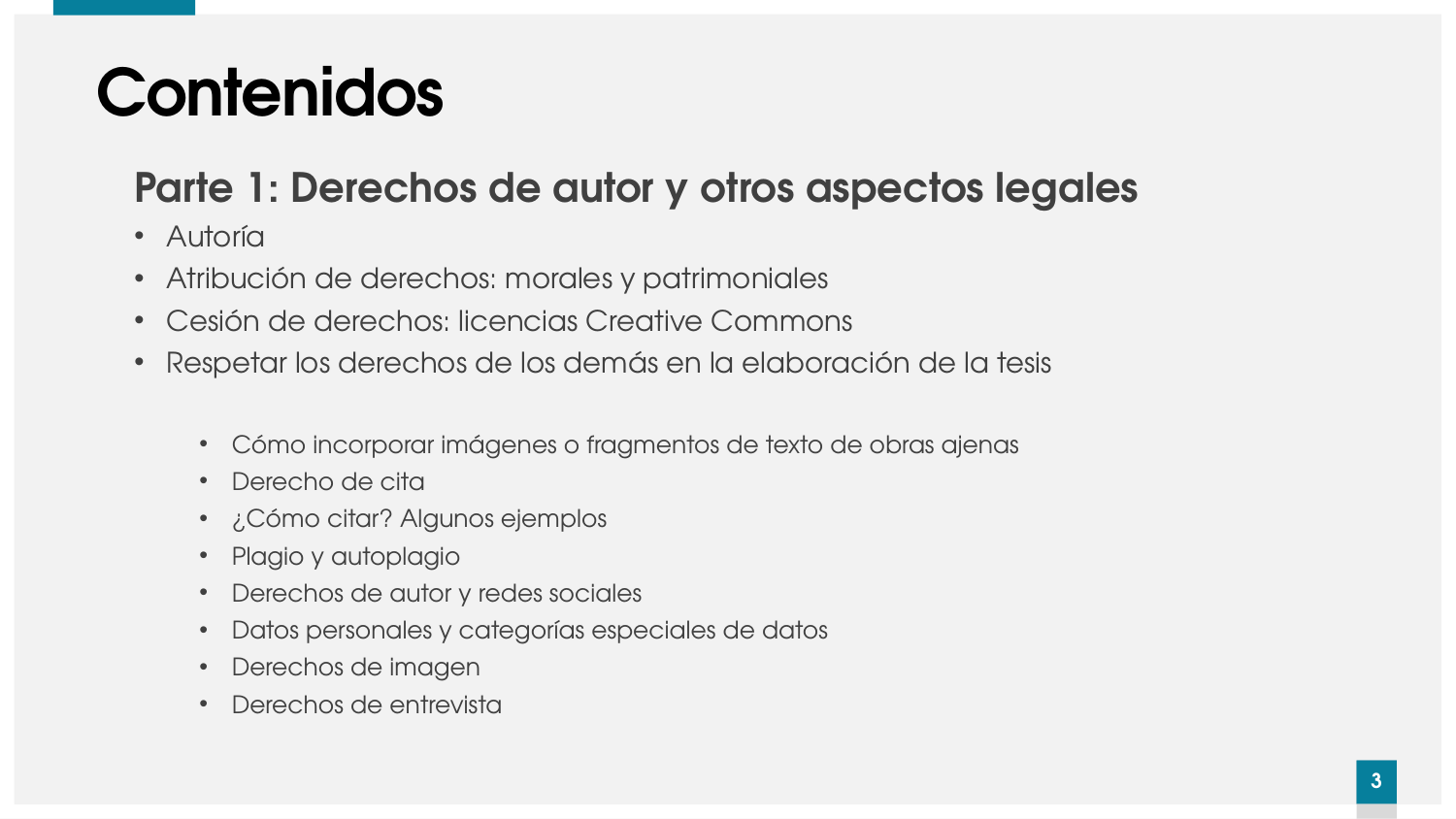

# Contenidos
Parte 1: Derechos de autor y otros aspectos legales
Autoría
Atribución de derechos: morales y patrimoniales
Cesión de derechos: licencias Creative Commons
Respetar los derechos de los demás en la elaboración de la tesis

Cómo incorporar imágenes o fragmentos de texto de obras ajenas
Derecho de cita
¿Cómo citar? Algunos ejemplos
Plagio y autoplagio
Derechos de autor y redes sociales
Datos personales y categorías especiales de datos
Derechos de imagen
Derechos de entrevista